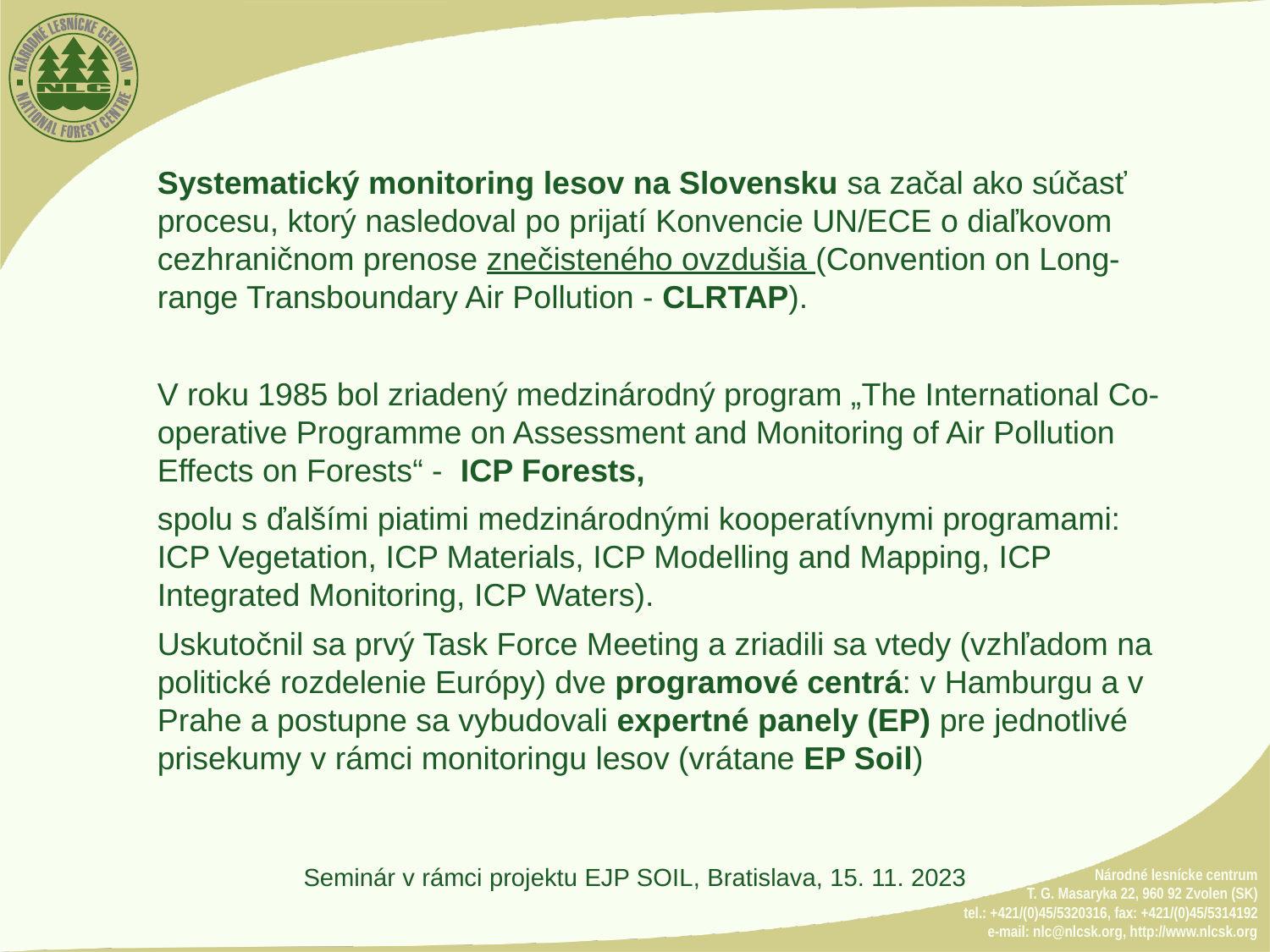

Systematický monitoring lesov na Slovensku sa začal ako súčasť procesu, ktorý nasledoval po prijatí Konvencie UN/ECE o diaľkovom cezhraničnom prenose znečisteného ovzdušia (Convention on Long-range Transboundary Air Pollution - CLRTAP).

V roku 1985 bol zriadený medzinárodný program „The International Co-operative Programme on Assessment and Monitoring of Air Pollution Effects on Forests“ -  ICP Forests,
spolu s ďalšími piatimi medzinárodnými kooperatívnymi programami: ICP Vegetation, ICP Materials, ICP Modelling and Mapping, ICP Integrated Monitoring, ICP Waters).
Uskutočnil sa prvý Task Force Meeting a zriadili sa vtedy (vzhľadom na politické rozdelenie Európy) dve programové centrá: v Hamburgu a v Prahe a postupne sa vybudovali expertné panely (EP) pre jednotlivé prisekumy v rámci monitoringu lesov (vrátane EP Soil)

Seminár v rámci projektu EJP SOIL, Bratislava, 15. 11. 2023